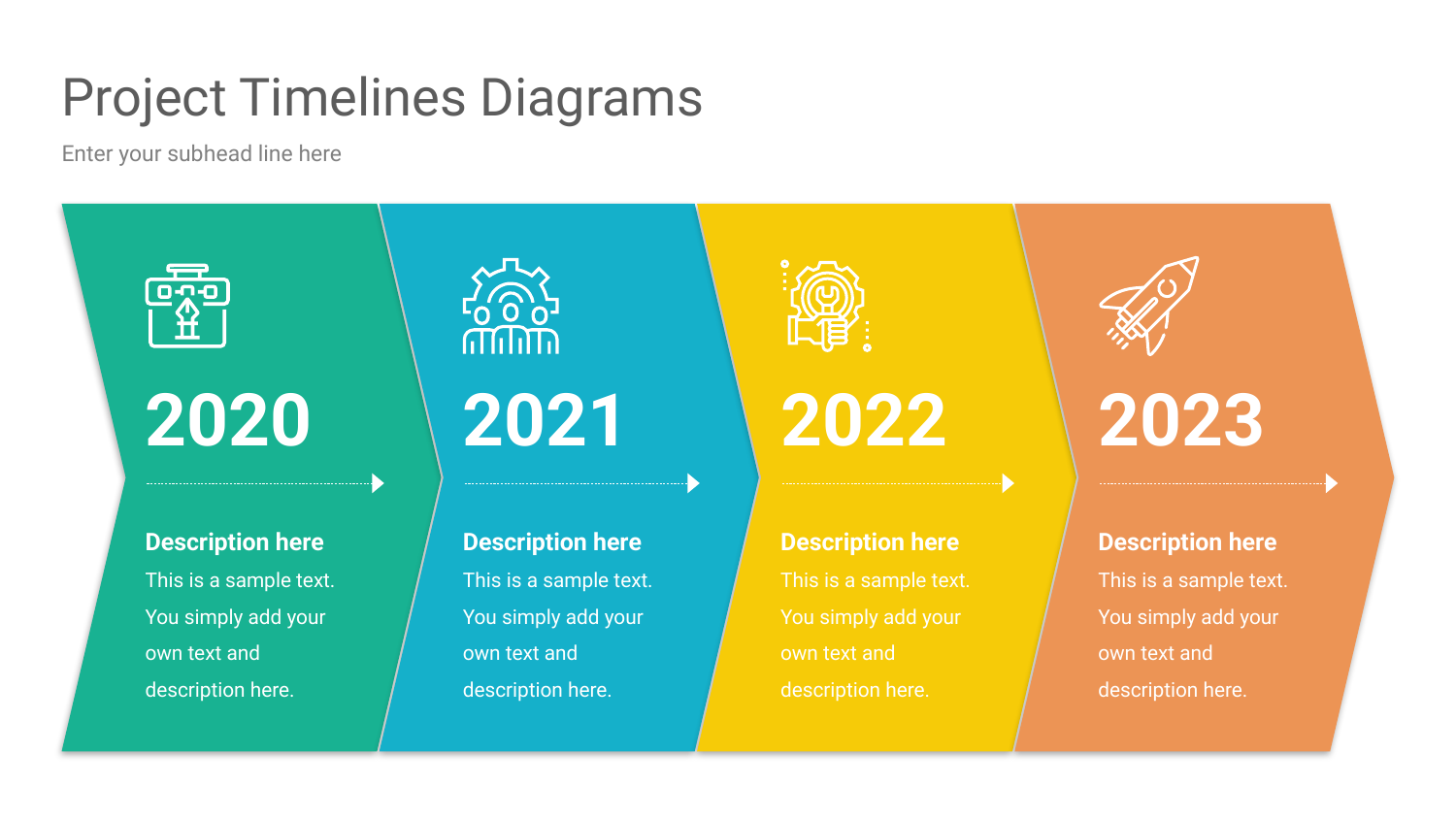

# Project Timelines Diagrams
Enter your subhead line here

2020
2021
2022
2023
Description here
This is a sample text. You simply add your own text and description here.
Description here
This is a sample text. You simply add your own text and description here.
Description here
This is a sample text. You simply add your own text and description here.
Description here
This is a sample text. You simply add your own text and description here.